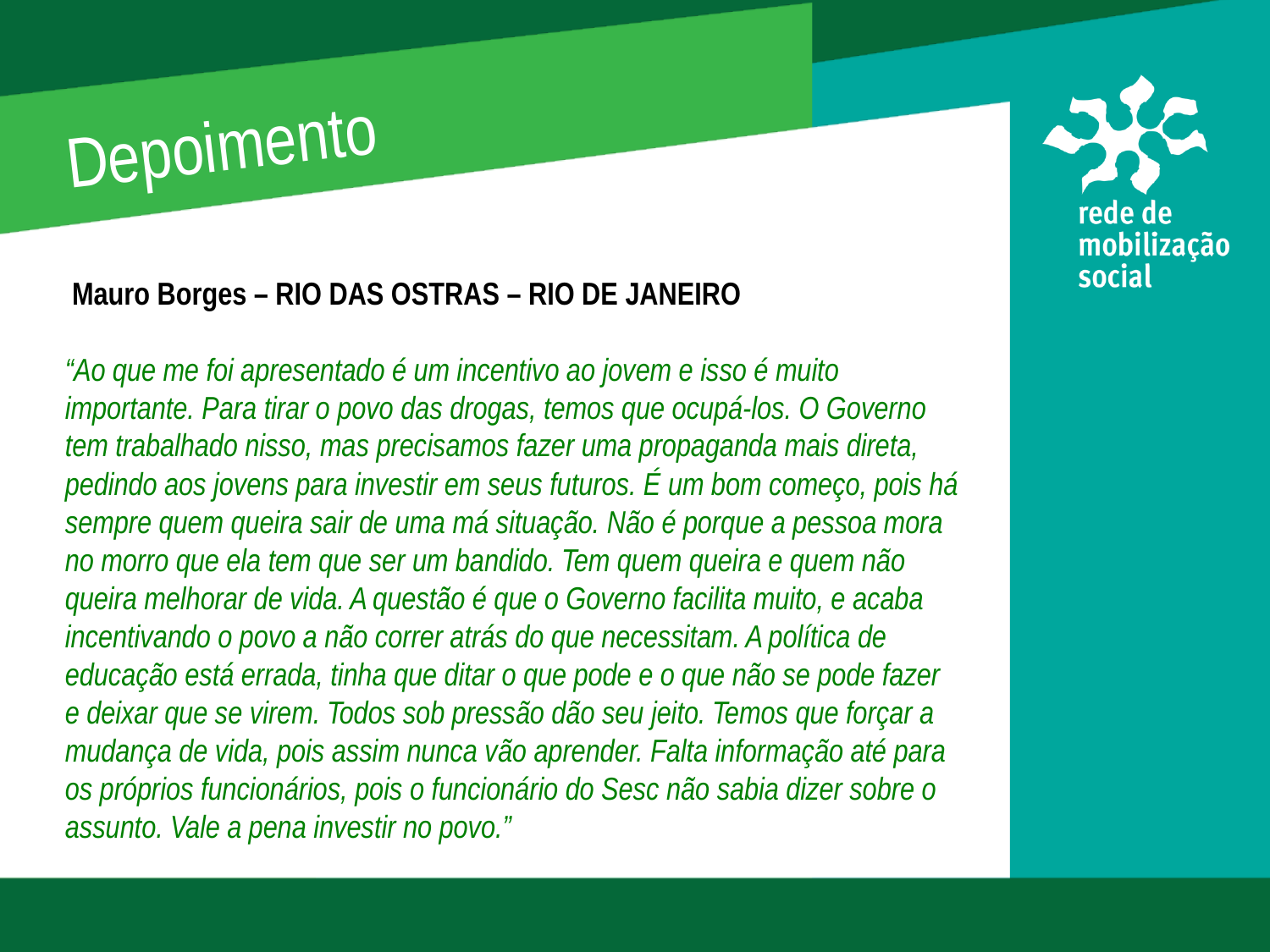

Depoimento
 Mauro Borges – RIO DAS OSTRAS – RIO DE JANEIRO

“Ao que me foi apresentado é um incentivo ao jovem e isso é muito importante. Para tirar o povo das drogas, temos que ocupá-los. O Governo tem trabalhado nisso, mas precisamos fazer uma propaganda mais direta, pedindo aos jovens para investir em seus futuros. É um bom começo, pois há sempre quem queira sair de uma má situação. Não é porque a pessoa mora no morro que ela tem que ser um bandido. Tem quem queira e quem não queira melhorar de vida. A questão é que o Governo facilita muito, e acaba incentivando o povo a não correr atrás do que necessitam. A política de educação está errada, tinha que ditar o que pode e o que não se pode fazer e deixar que se virem. Todos sob pressão dão seu jeito. Temos que forçar a mudança de vida, pois assim nunca vão aprender. Falta informação até para os próprios funcionários, pois o funcionário do Sesc não sabia dizer sobre o assunto. Vale a pena investir no povo.”